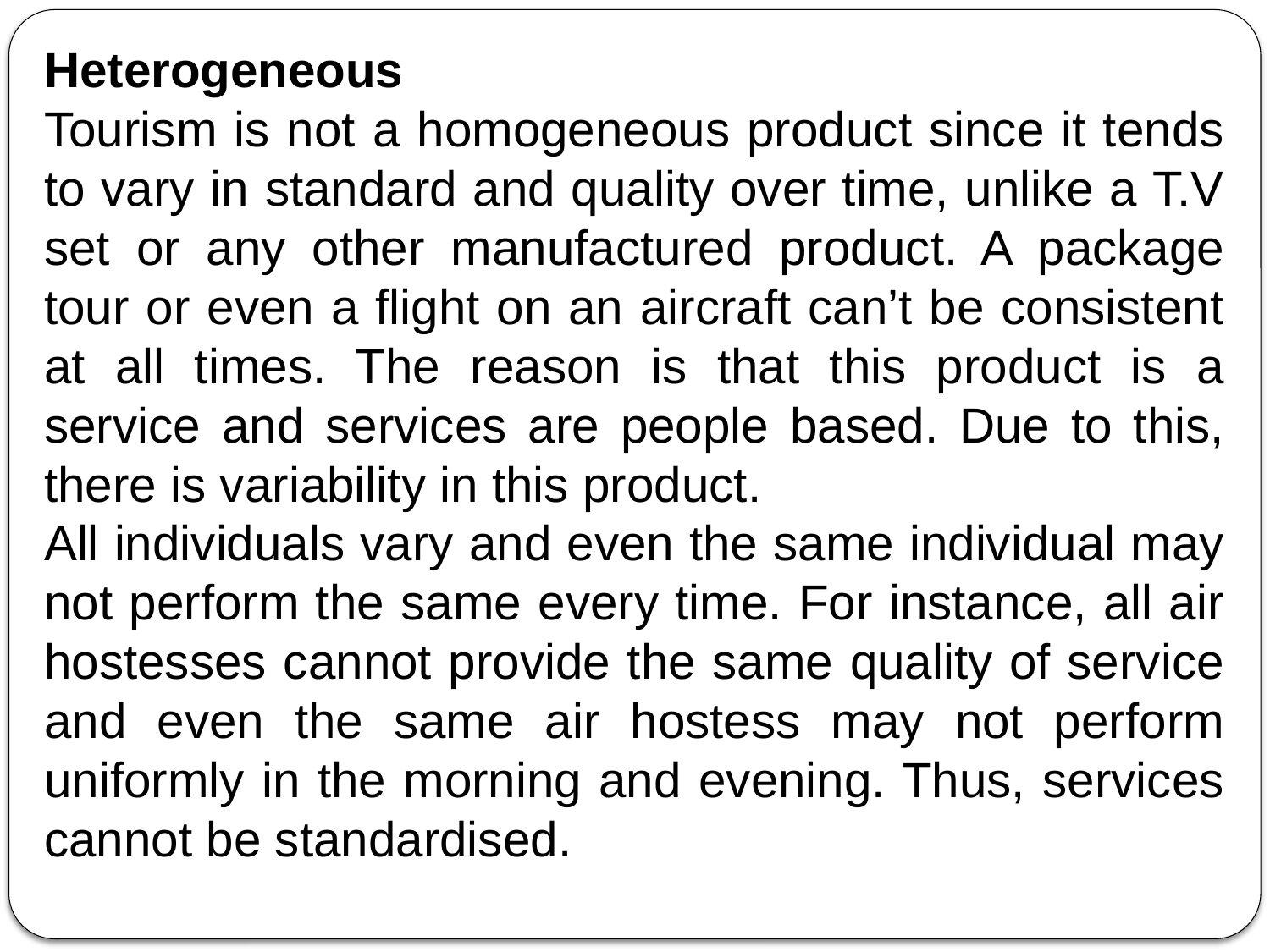

Heterogeneous
Tourism is not a homogeneous product since it tends to vary in standard and quality over time, unlike a T.V set or any other manufactured product. A package tour or even a flight on an aircraft can’t be consistent at all times. The reason is that this product is a service and services are people based. Due to this, there is variability in this product.
All individuals vary and even the same individual may not perform the same every time. For instance, all air hostesses cannot provide the same quality of service and even the same air hostess may not perform uniformly in the morning and evening. Thus, services cannot be standardised.